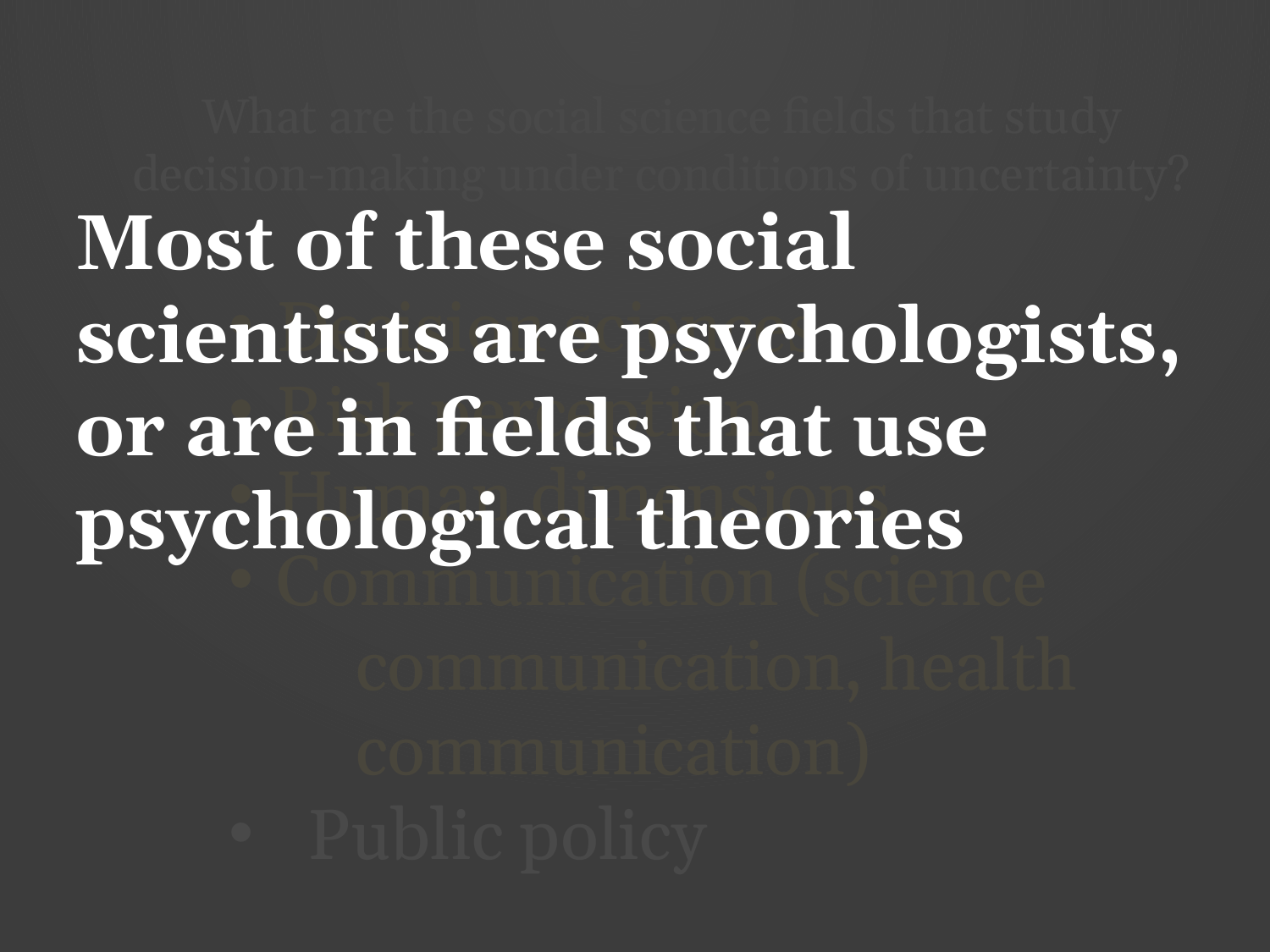

Most of these social
scientists are psychologists, or are in fields that use psychological theories

# What are the social science fields that study decision-making under conditions of uncertainty?
Decision sciences
Risk perception
Human dimensions
Communication (science
	communication, health
	communication)
Public policy